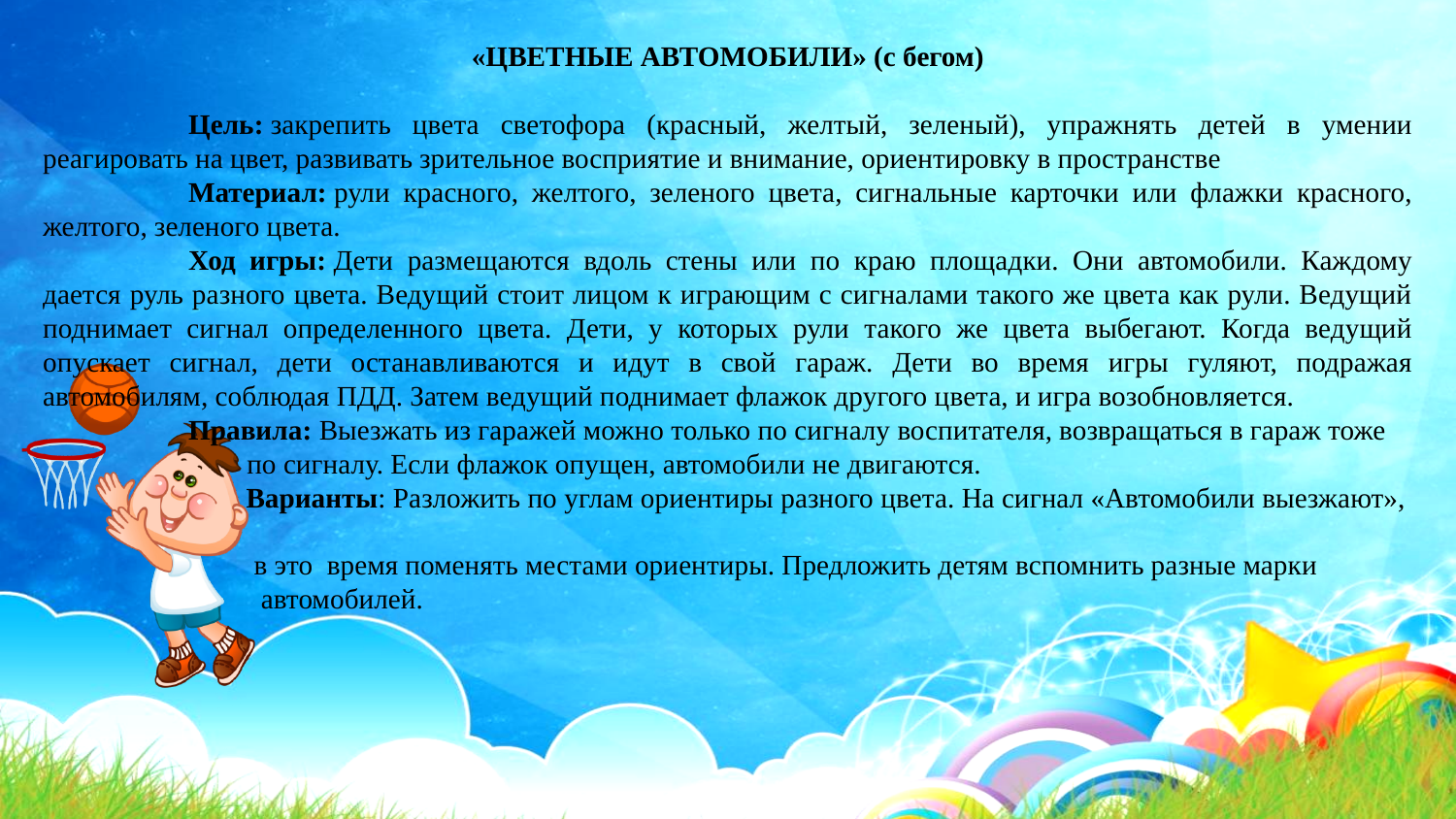

«ЦВЕТНЫЕ АВТОМОБИЛИ» (с бегом)

	Цель: закрепить цвета светофора (красный, желтый, зеленый), упражнять детей в умении реагировать на цвет, развивать зрительное восприятие и внимание, ориентировку в пространстве
	Материал: рули красного, желтого, зеленого цвета, сигнальные карточки или флажки красного, желтого, зеленого цвета.
	Ход игры: Дети размещаются вдоль стены или по краю площадки. Они автомобили. Каждому дается руль разного цвета. Ведущий стоит лицом к играющим с сигналами такого же цвета как рули. Ведущий поднимает сигнал определенного цвета. Дети, у которых рули такого же цвета выбегают. Когда ведущий опускает сигнал, дети останавливаются и идут в свой гараж. Дети во время игры гуляют, подражая автомобилям, соблюдая ПДД. Затем ведущий поднимает флажок другого цвета, и игра возобновляется.
	Правила: Выезжать из гаражей можно только по сигналу воспитателя, возвращаться в гараж тоже
                             по сигналу. Если флажок опущен, автомобили не двигаются.
	        Варианты: Разложить по углам ориентиры разного цвета. На сигнал «Автомобили выезжают»,
                              в это  время поменять местами ориентиры. Предложить детям вспомнить разные марки
                               автомобилей.